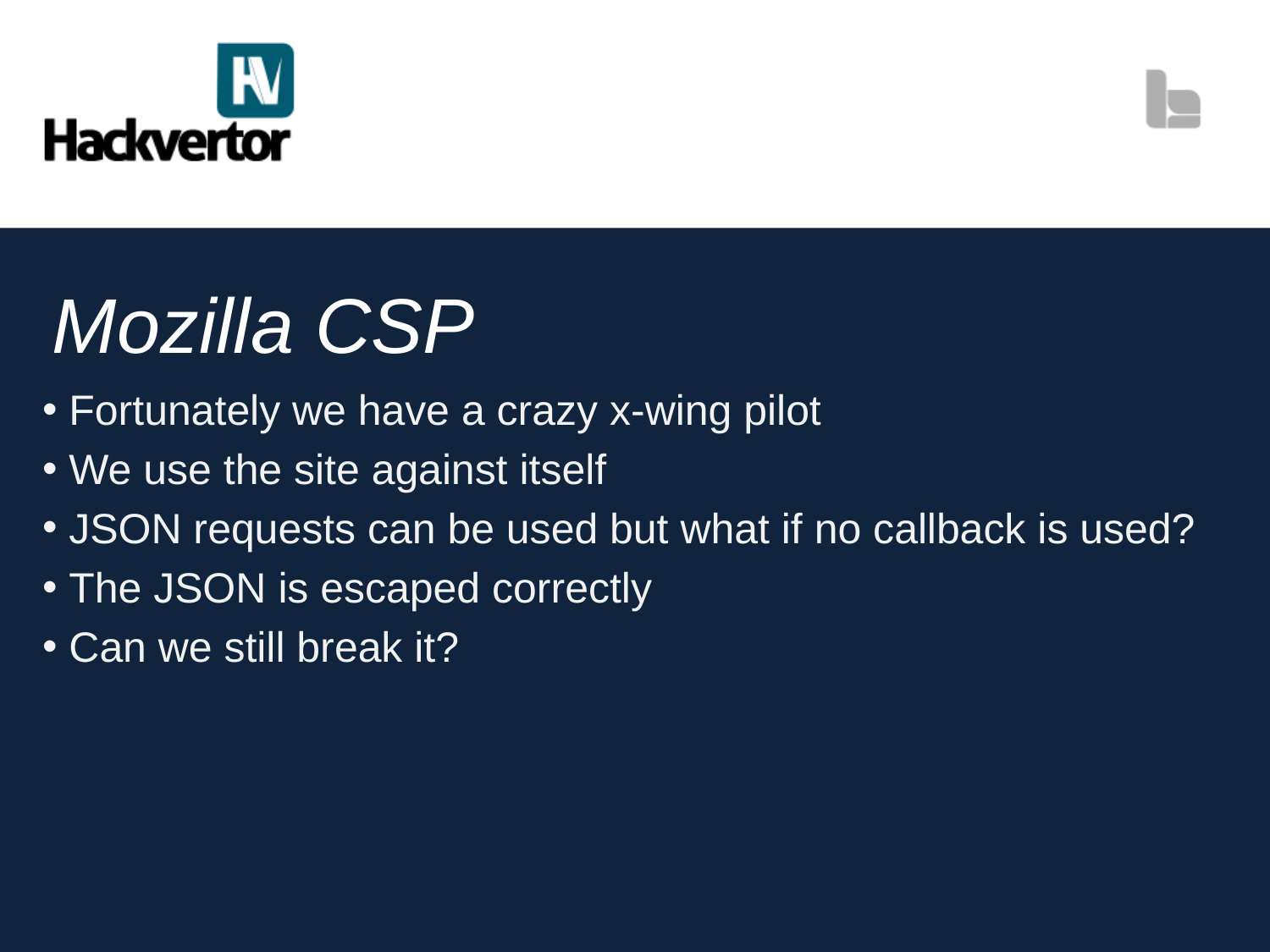

# Mozilla CSP
 Fortunately we have a crazy x-wing pilot
 We use the site against itself
 JSON requests can be used but what if no callback is used?
 The JSON is escaped correctly
 Can we still break it?